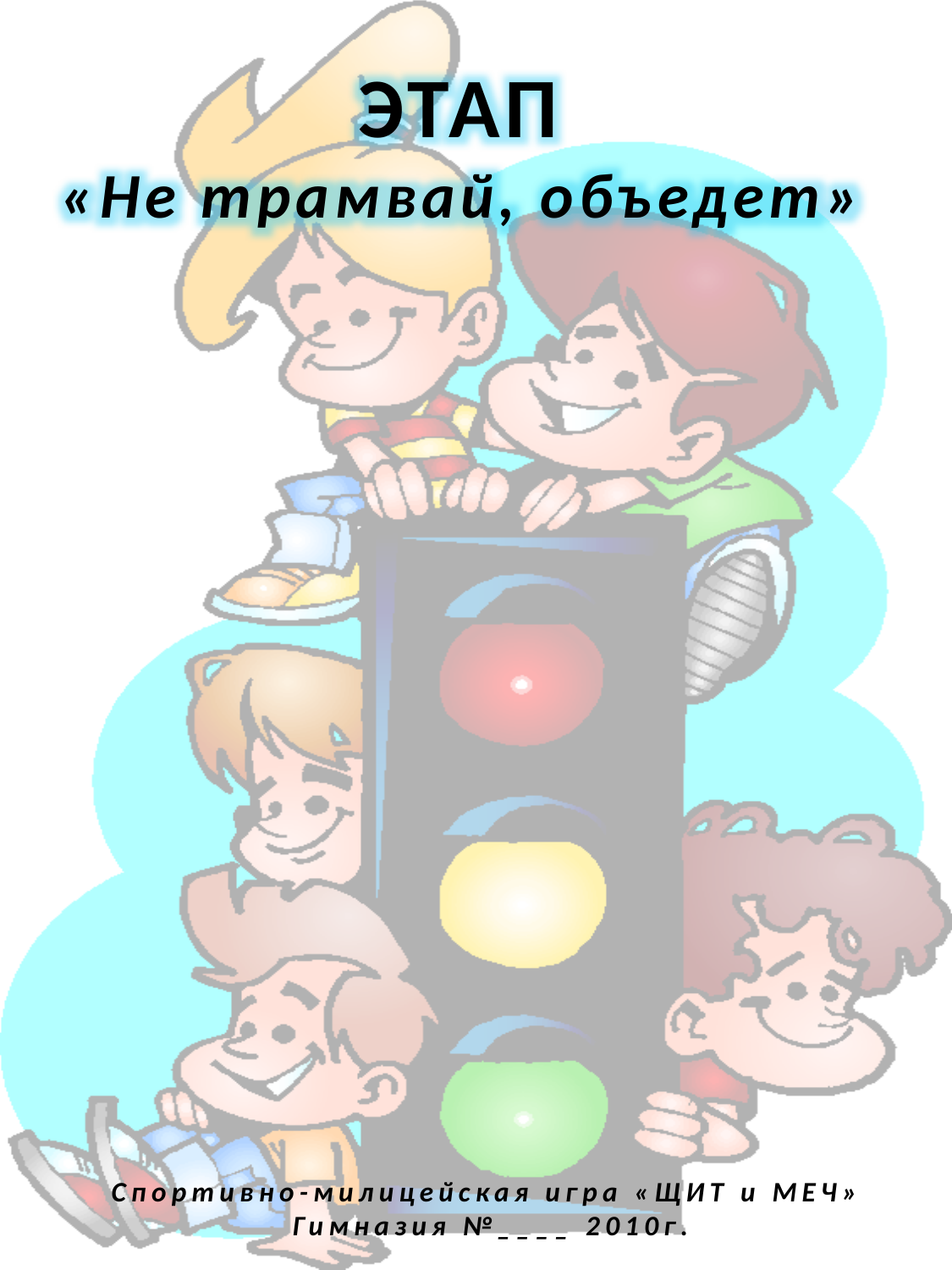

ЭТАП
«Не трамвай, объедет»
Спортивно-милицейская игра «ЩИТ и МЕЧ»
Гимназия №____ 2010г.